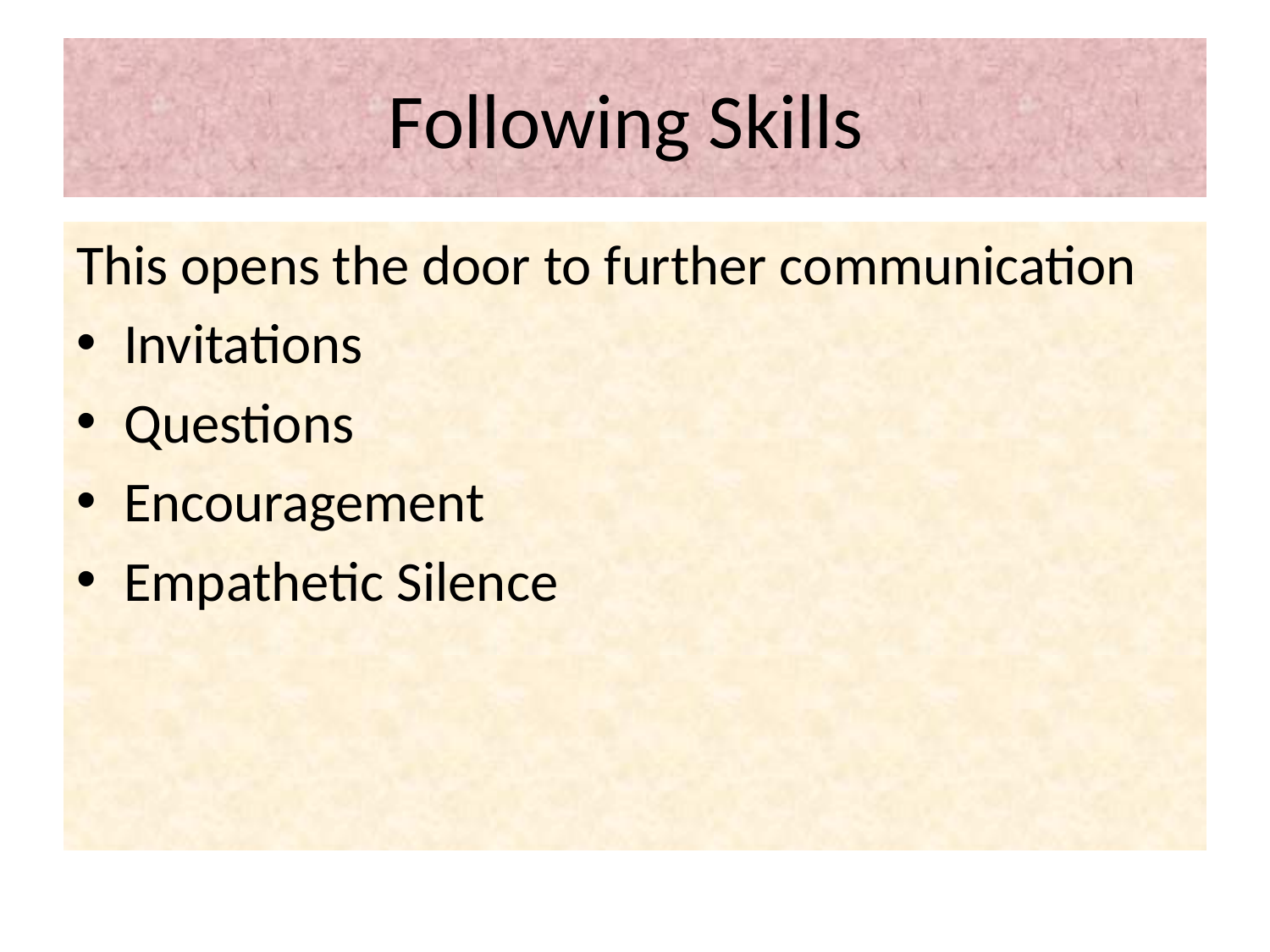

# Following Skills
This opens the door to further communication
Invitations
Questions
Encouragement
Empathetic Silence